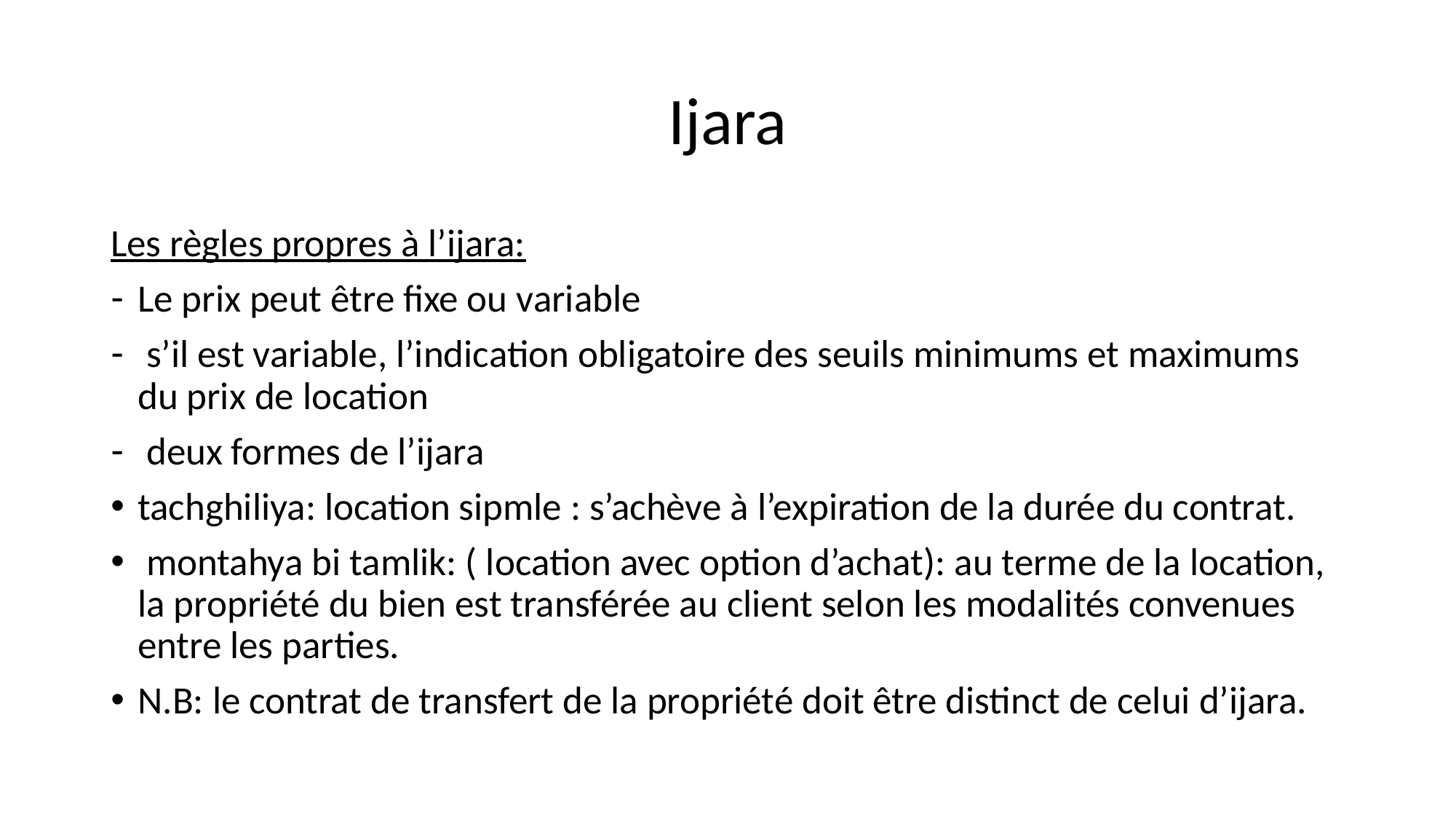

# Ijara
Les règles propres à l’ijara:
Le prix peut être fixe ou variable
 s’il est variable, l’indication obligatoire des seuils minimums et maximums du prix de location
 deux formes de l’ijara
tachghiliya: location sipmle : s’achève à l’expiration de la durée du contrat.
 montahya bi tamlik: ( location avec option d’achat): au terme de la location, la propriété du bien est transférée au client selon les modalités convenues entre les parties.
N.B: le contrat de transfert de la propriété doit être distinct de celui d’ijara.